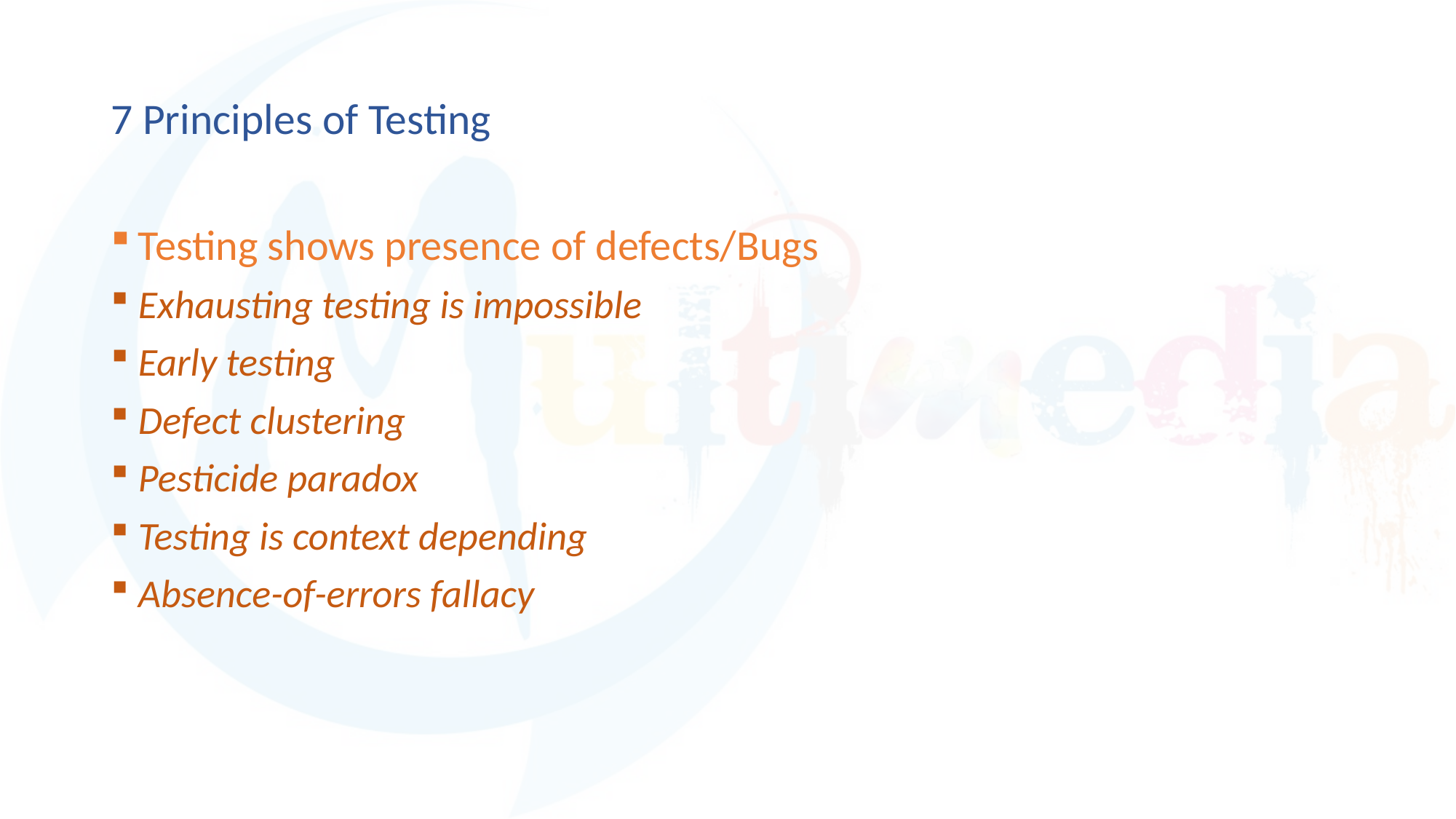

# 7 Principles of Testing
Testing shows presence of defects/Bugs
Exhausting testing is impossible
Early testing
Defect clustering
Pesticide paradox
Testing is context depending
Absence-of-errors fallacy